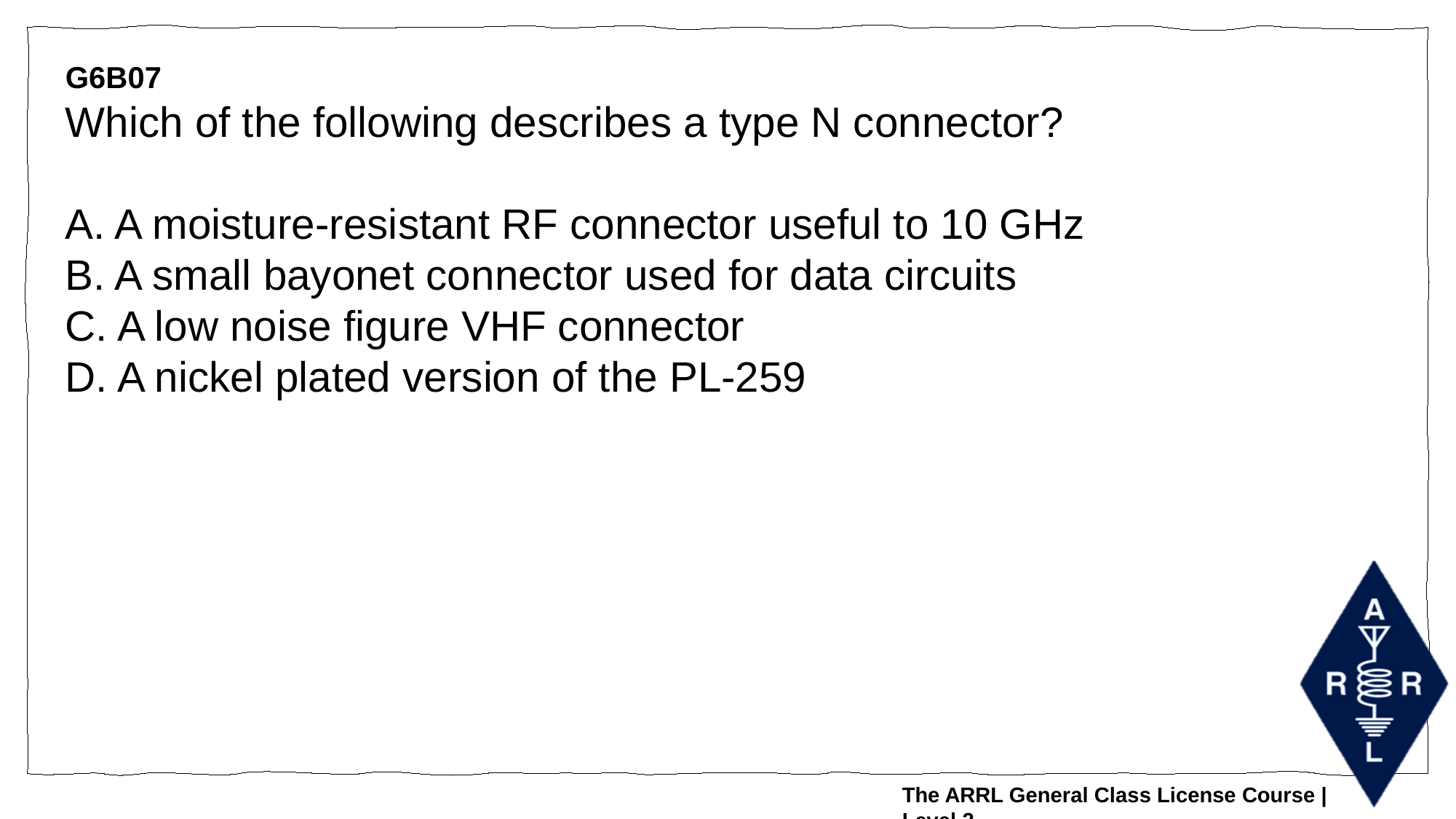

G6B07
Which of the following describes a type N connector?

A. A moisture-resistant RF connector useful to 10 GHz
B. A small bayonet connector used for data circuits
C. A low noise figure VHF connector
D. A nickel plated version of the PL-259